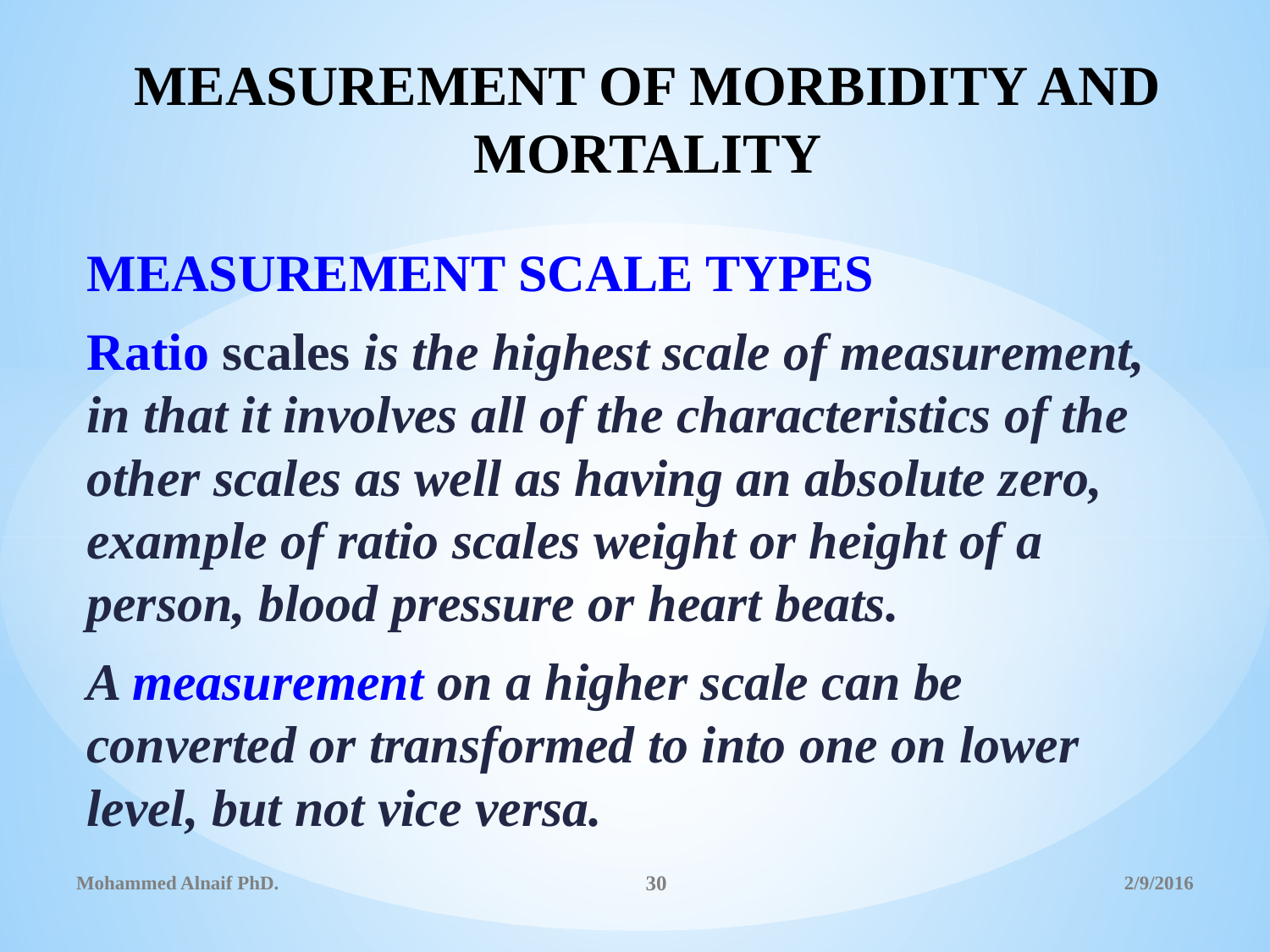

# MEASUREMENT OF MORBIDITY AND MORTALITY
MEASUREMENT SCALE TYPES
Ratio scales is the highest scale of measurement, in that it involves all of the characteristics of the other scales as well as having an absolute zero, example of ratio scales weight or height of a person, blood pressure or heart beats.
A measurement on a higher scale can be converted or transformed to into one on lower level, but not vice versa.

Mohammed Alnaif PhD.
30
2/9/2016